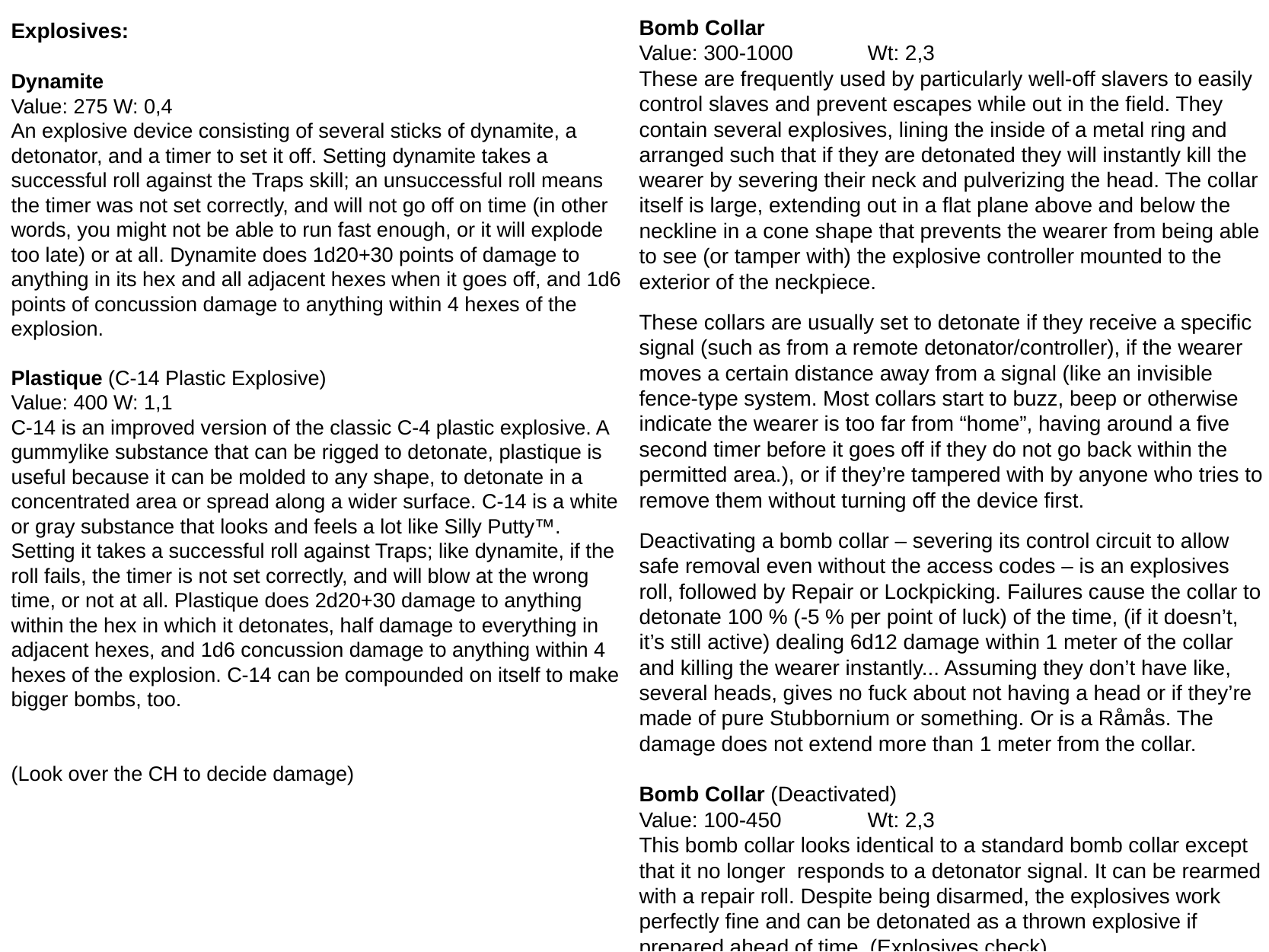

Bomb Collar
Value: 300-1000	Wt: 2,3
These are frequently used by particularly well-off slavers to easily control slaves and prevent escapes while out in the field. They contain several explosives, lining the inside of a metal ring and arranged such that if they are detonated they will instantly kill the wearer by severing their neck and pulverizing the head. The collar itself is large, extending out in a flat plane above and below the neckline in a cone shape that prevents the wearer from being able to see (or tamper with) the explosive controller mounted to the exterior of the neckpiece.

These collars are usually set to detonate if they receive a specific signal (such as from a remote detonator/controller), if the wearer moves a certain distance away from a signal (like an invisible fence-type system. Most collars start to buzz, beep or otherwise indicate the wearer is too far from “home”, having around a five second timer before it goes off if they do not go back within the permitted area.), or if they’re tampered with by anyone who tries to remove them without turning off the device first.

Deactivating a bomb collar – severing its control circuit to allow safe removal even without the access codes – is an explosives roll, followed by Repair or Lockpicking. Failures cause the collar to detonate 100 % (-5 % per point of luck) of the time, (if it doesn’t, it’s still active) dealing 6d12 damage within 1 meter of the collar and killing the wearer instantly... Assuming they don’t have like, several heads, gives no fuck about not having a head or if they’re made of pure Stubbornium or something. Or is a Råmås. The damage does not extend more than 1 meter from the collar.

Bomb Collar (Deactivated)
Value: 100-450	Wt: 2,3
This bomb collar looks identical to a standard bomb collar except that it no longer  responds to a detonator signal. It can be rearmed with a repair roll. Despite being disarmed, the explosives work perfectly fine and can be detonated as a thrown explosive if prepared ahead of time. (Explosives check)
Explosives:

Dynamite
Value: 275 W: 0,4
An explosive device consisting of several sticks of dynamite, a detonator, and a timer to set it off. Setting dynamite takes a successful roll against the Traps skill; an unsuccessful roll means the timer was not set correctly, and will not go off on time (in other words, you might not be able to run fast enough, or it will explode too late) or at all. Dynamite does 1d20+30 points of damage to anything in its hex and all adjacent hexes when it goes off, and 1d6 points of concussion damage to anything within 4 hexes of the explosion.

Plastique (C-14 Plastic Explosive)
Value: 400 W: 1,1
C-14 is an improved version of the classic C-4 plastic explosive. A gummylike substance that can be rigged to detonate, plastique is useful because it can be molded to any shape, to detonate in a concentrated area or spread along a wider surface. C-14 is a white or gray substance that looks and feels a lot like Silly Putty™. Setting it takes a successful roll against Traps; like dynamite, if the roll fails, the timer is not set correctly, and will blow at the wrong time, or not at all. Plastique does 2d20+30 damage to anything within the hex in which it detonates, half damage to everything in adjacent hexes, and 1d6 concussion damage to anything within 4 hexes of the explosion. C-14 can be compounded on itself to make bigger bombs, too.

(Look over the CH to decide damage)